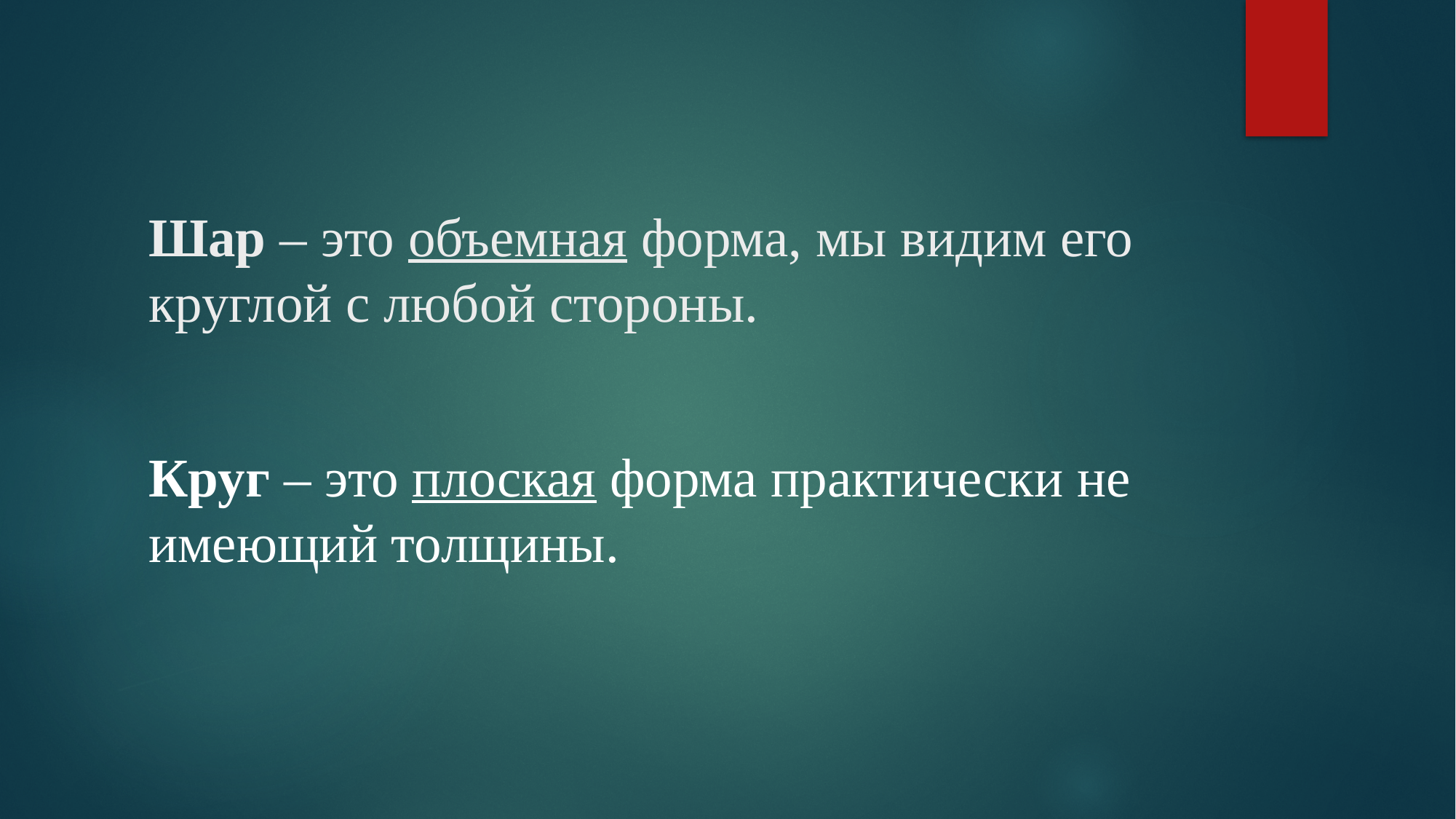

# Шар – это объемная форма, мы видим его круглой с любой стороны.
Круг – это плоская форма практически не имеющий толщины.